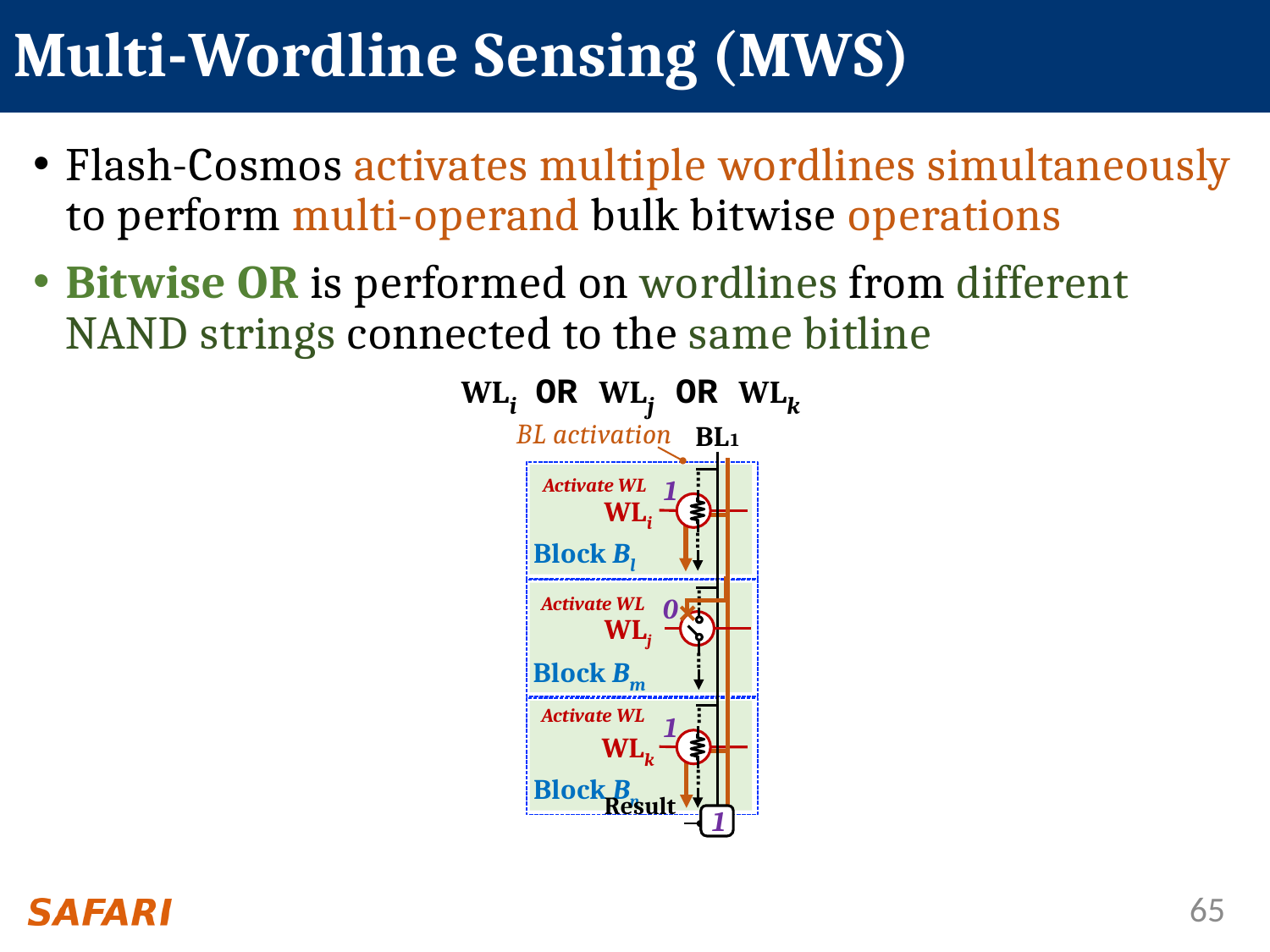

# Multi-Wordline Sensing (MWS)
Flash-Cosmos activates multiple wordlines simultaneously to perform multi-operand bulk bitwise operations
Bitwise OR is performed on wordlines from different NAND strings connected to the same bitline
WLi    OR WLj OR WLk
BL activation
BL1

Activate WL
⋯
1

WLi
⋯
Block Bl

Activate WL
⋯
0

WLj

⋯
Block Bm
Activate WL

⋯
1

WLk
⋯
Block Bn
1

Result